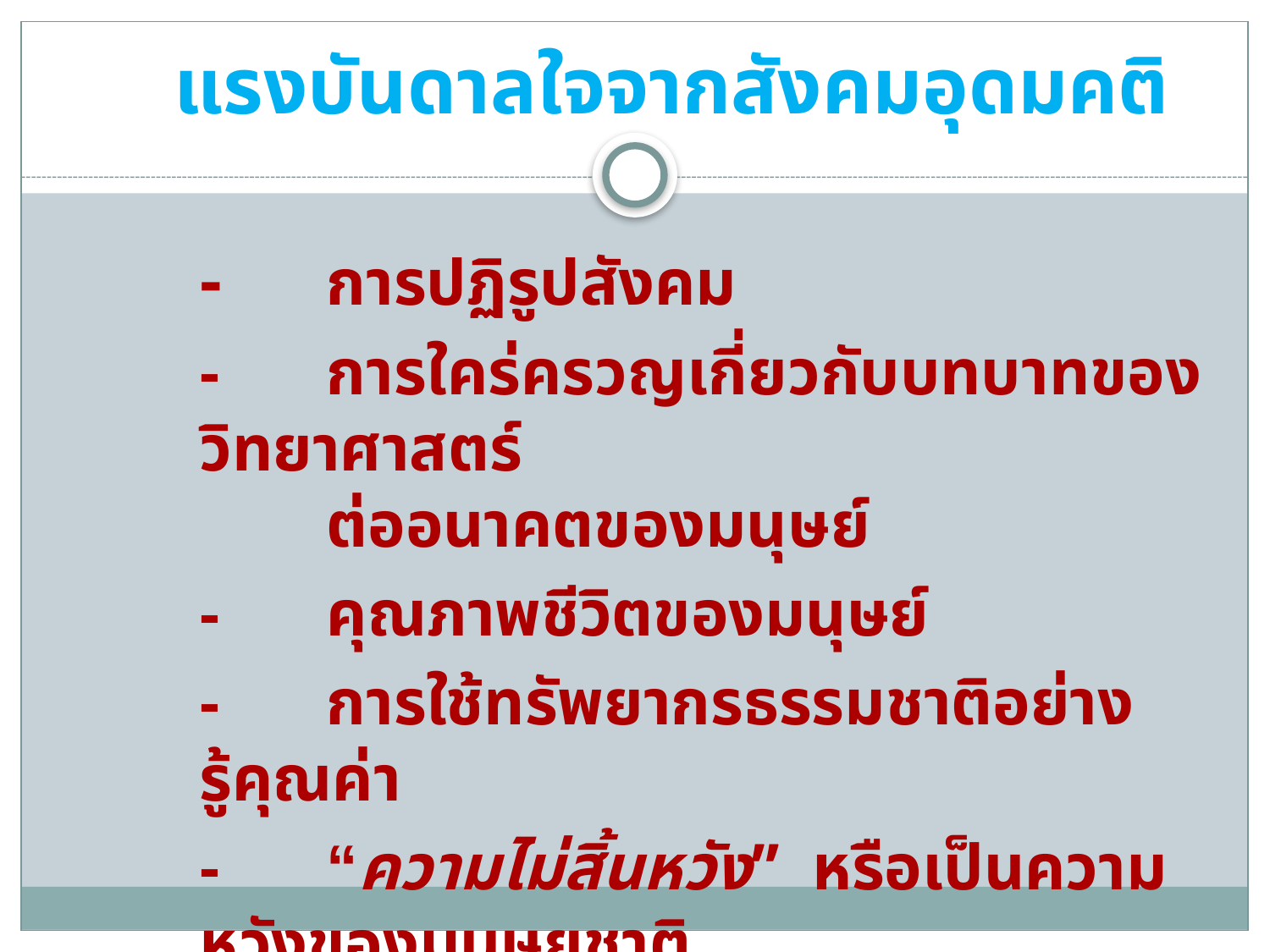

แรงบันดาลใจจากสังคมอุดมคติ
	-	การปฏิรูปสังคม
	-	การใคร่ครวญเกี่ยวกับบทบาทของวิทยาศาสตร์
		ต่ออนาคตของมนุษย์
	-	คุณภาพชีวิตของมนุษย์
	-	การใช้ทรัพยากรธรรมชาติอย่างรู้คุณค่า
	-	“ความไม่สิ้นหวัง”  หรือเป็นความหวังของมนุษยชาติ